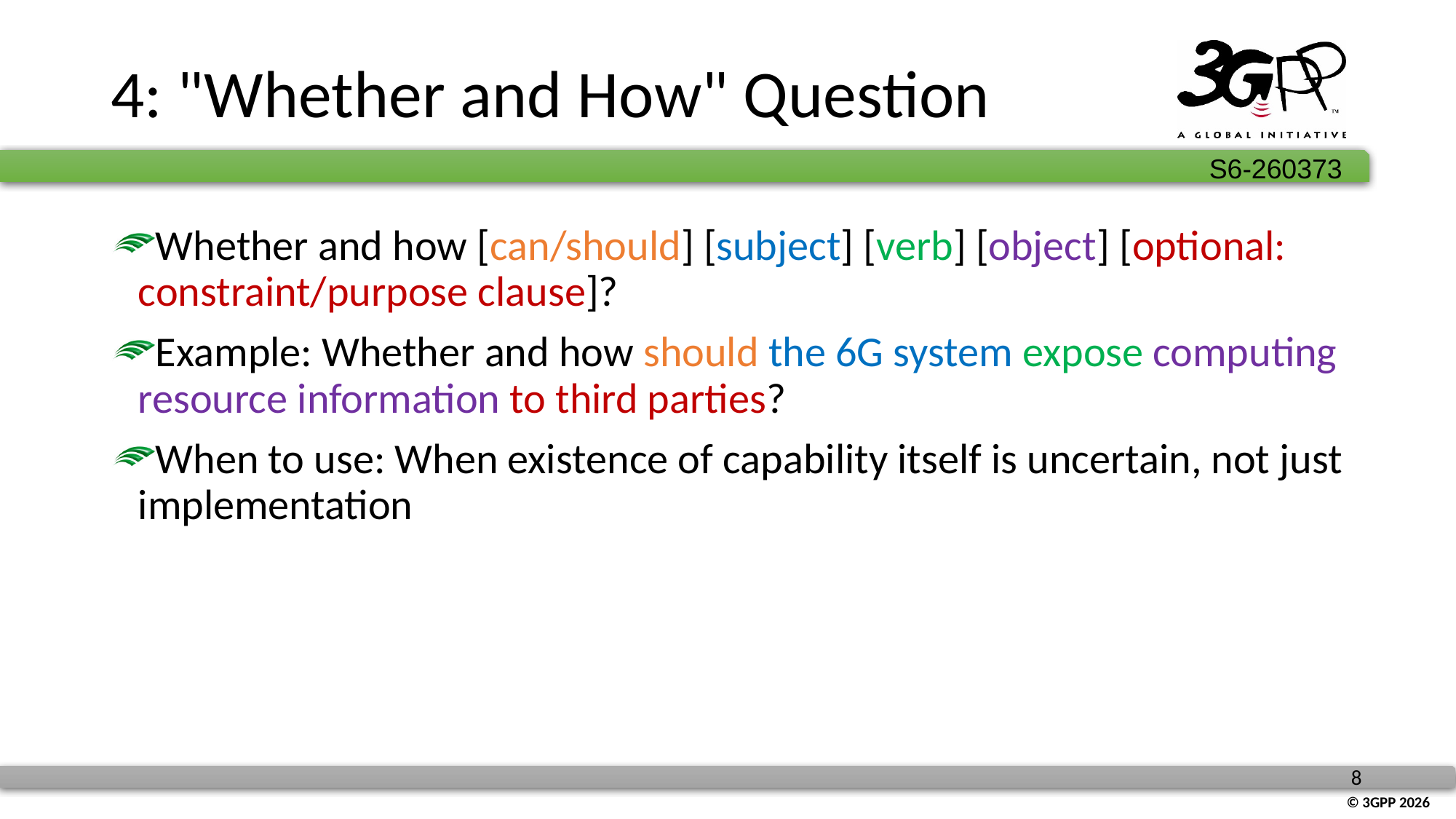

# 4: "Whether and How" Question
Whether and how [can/should] [subject] [verb] [object] [optional: constraint/purpose clause]?
Example: Whether and how should the 6G system expose computing resource information to third parties?
When to use: When existence of capability itself is uncertain, not just implementation